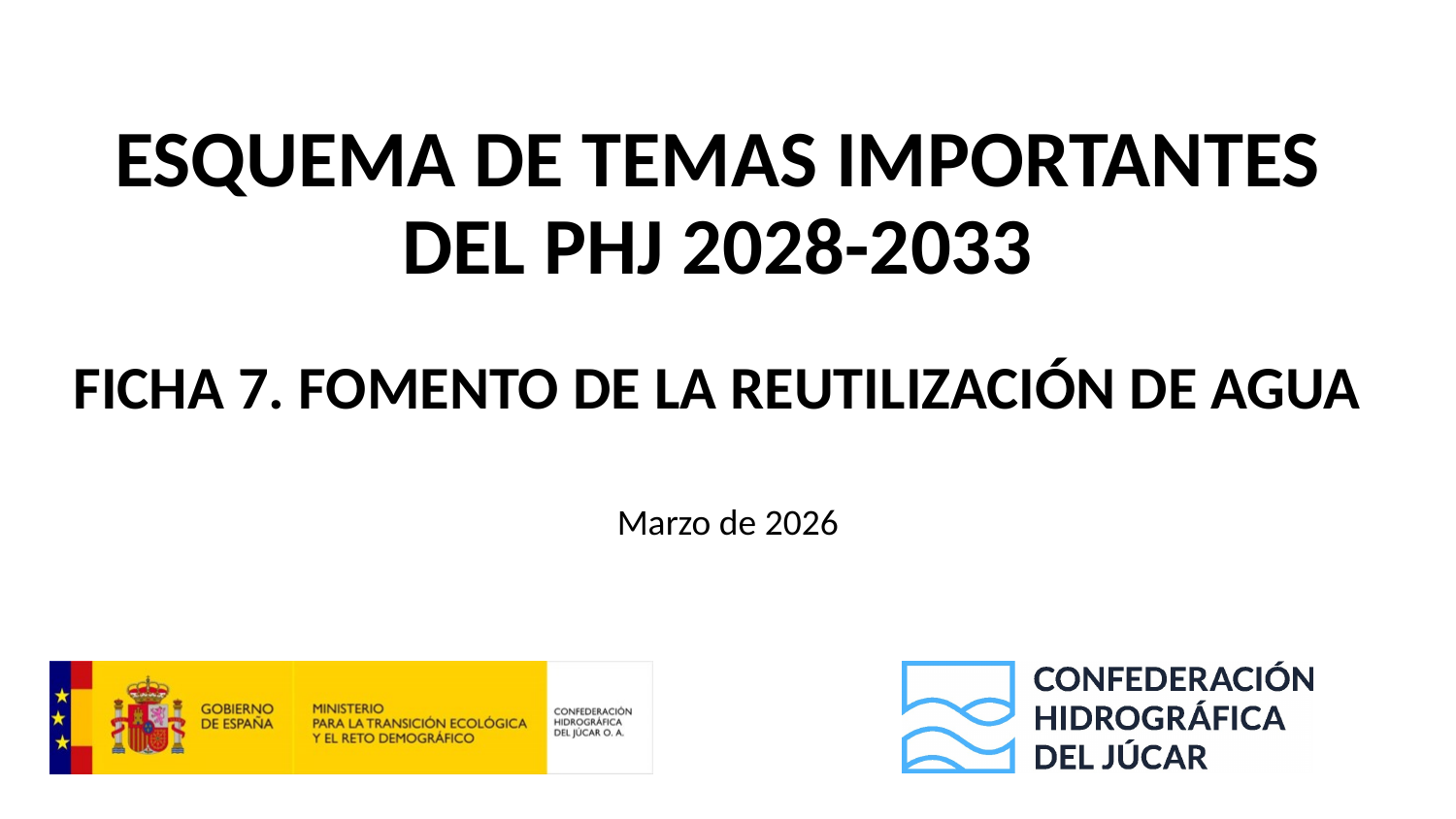

# ESQUEMA DE TEMAS IMPORTANTES DEL PHJ 2028-2033 FICHA 7. FOMENTO DE LA REUTILIZACIÓN DE AGUA
Marzo de 2026